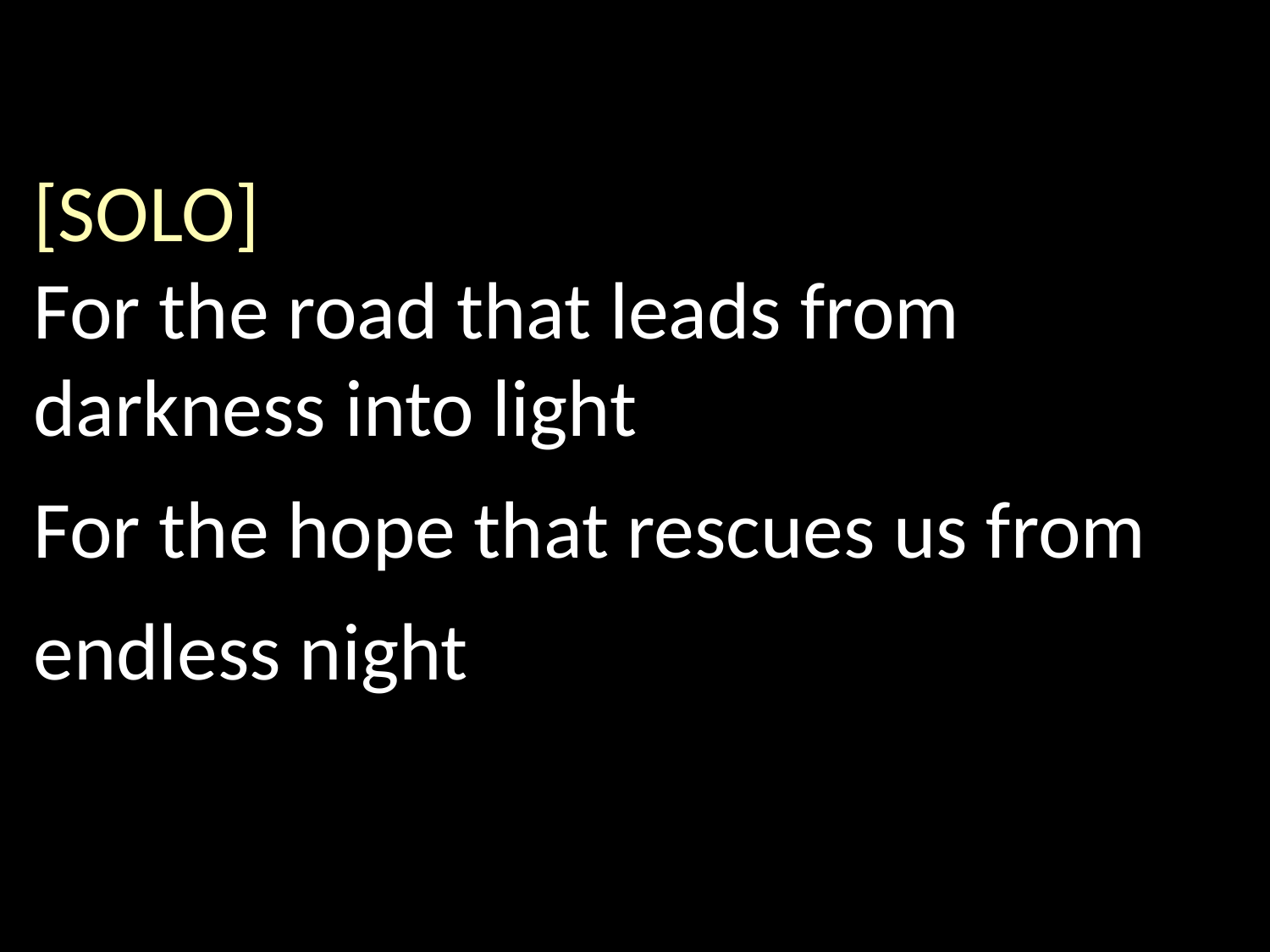

[SOLO]
For the road that leads from darkness into light
For the hope that rescues us from endless night